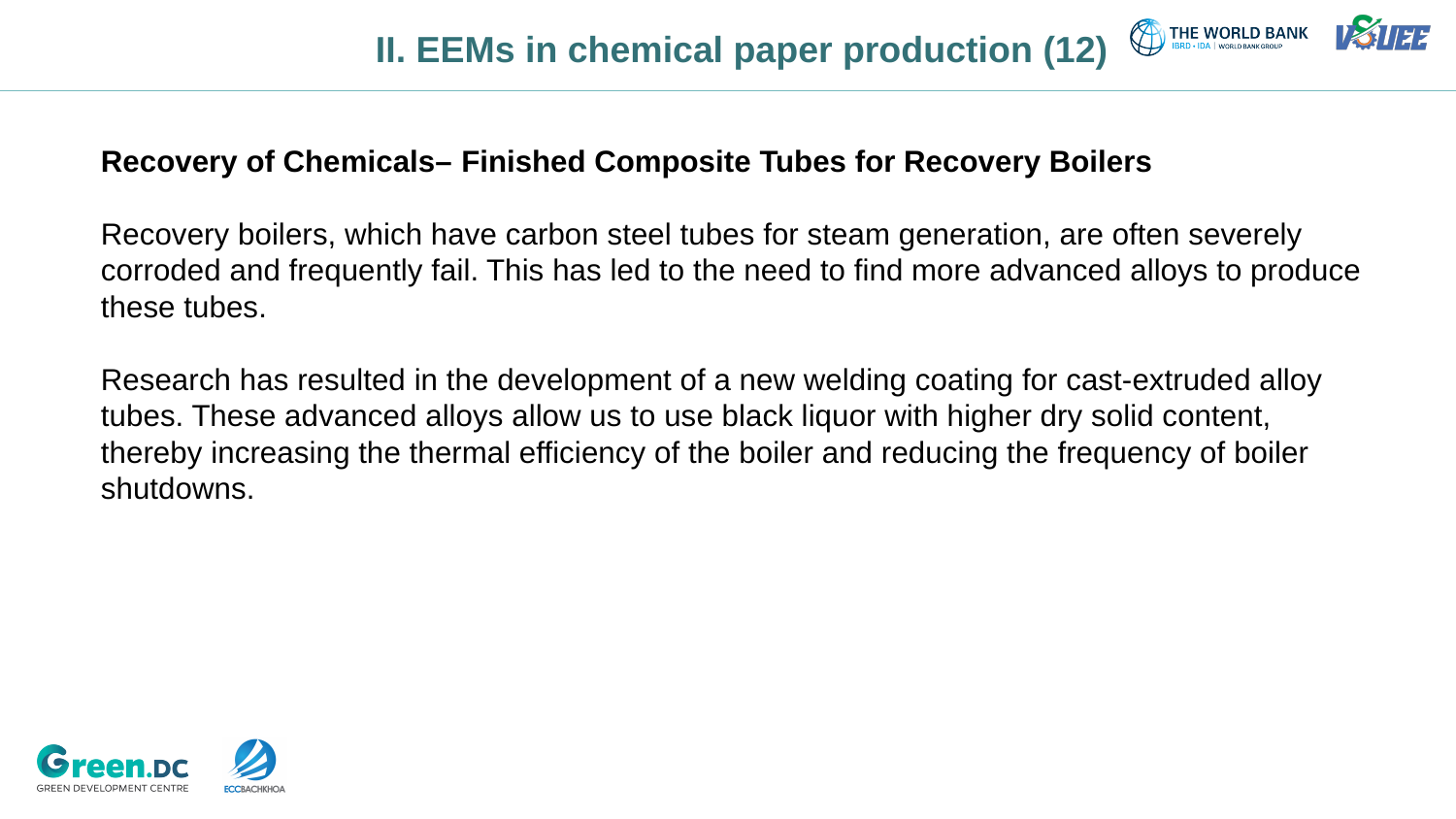

# II. EEMs in chemical paper production (12)
Recovery of Chemicals– Finished Composite Tubes for Recovery Boilers

Recovery boilers, which have carbon steel tubes for steam generation, are often severely corroded and frequently fail. This has led to the need to find more advanced alloys to produce these tubes.

Research has resulted in the development of a new welding coating for cast-extruded alloy tubes. These advanced alloys allow us to use black liquor with higher dry solid content, thereby increasing the thermal efficiency of the boiler and reducing the frequency of boiler shutdowns.